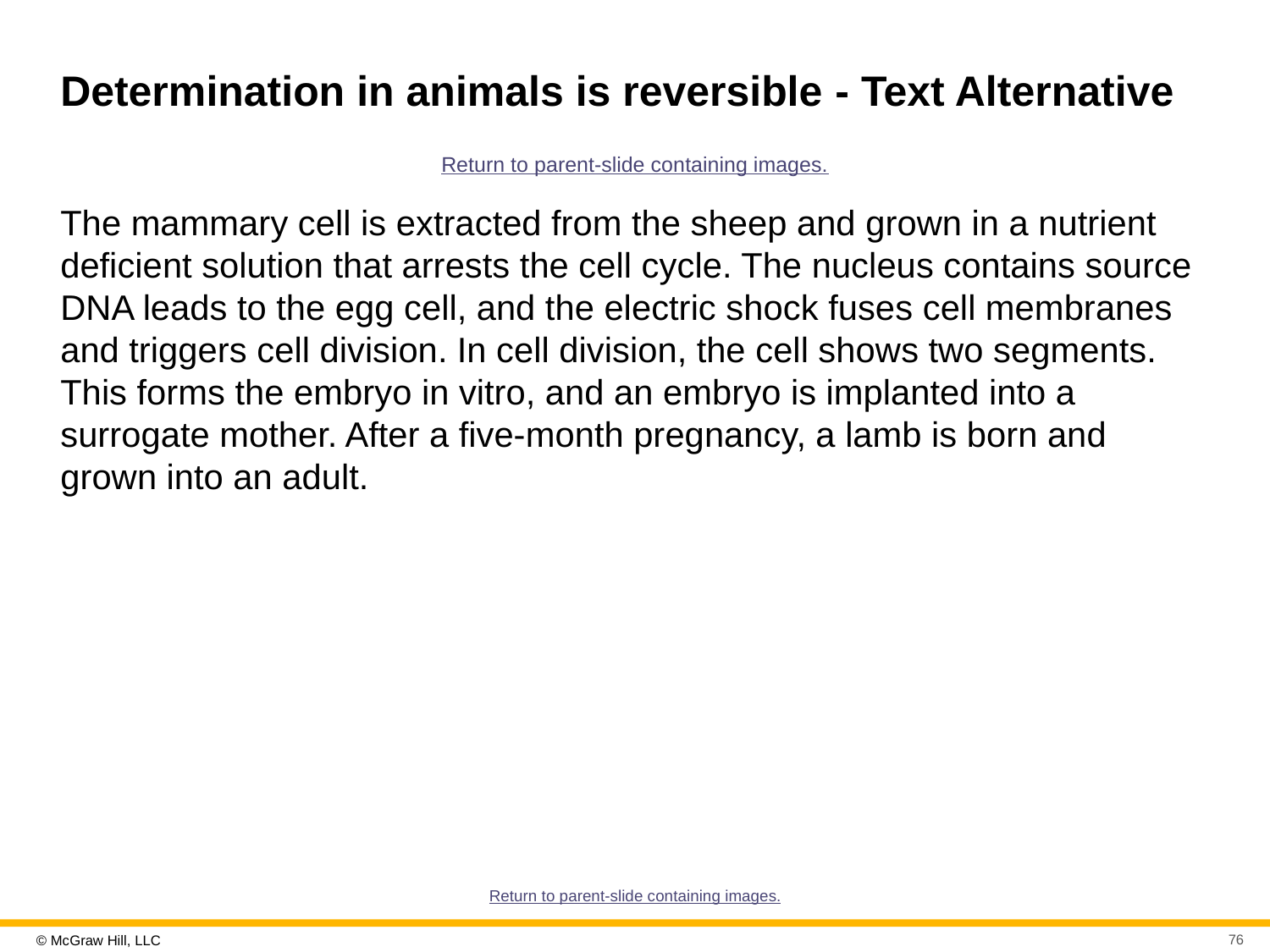

# Determination in animals is reversible - Text Alternative
Return to parent-slide containing images.
The mammary cell is extracted from the sheep and grown in a nutrient deficient solution that arrests the cell cycle. The nucleus contains source DNA leads to the egg cell, and the electric shock fuses cell membranes and triggers cell division. In cell division, the cell shows two segments. This forms the embryo in vitro, and an embryo is implanted into a surrogate mother. After a five-month pregnancy, a lamb is born and grown into an adult.
Return to parent-slide containing images.
76